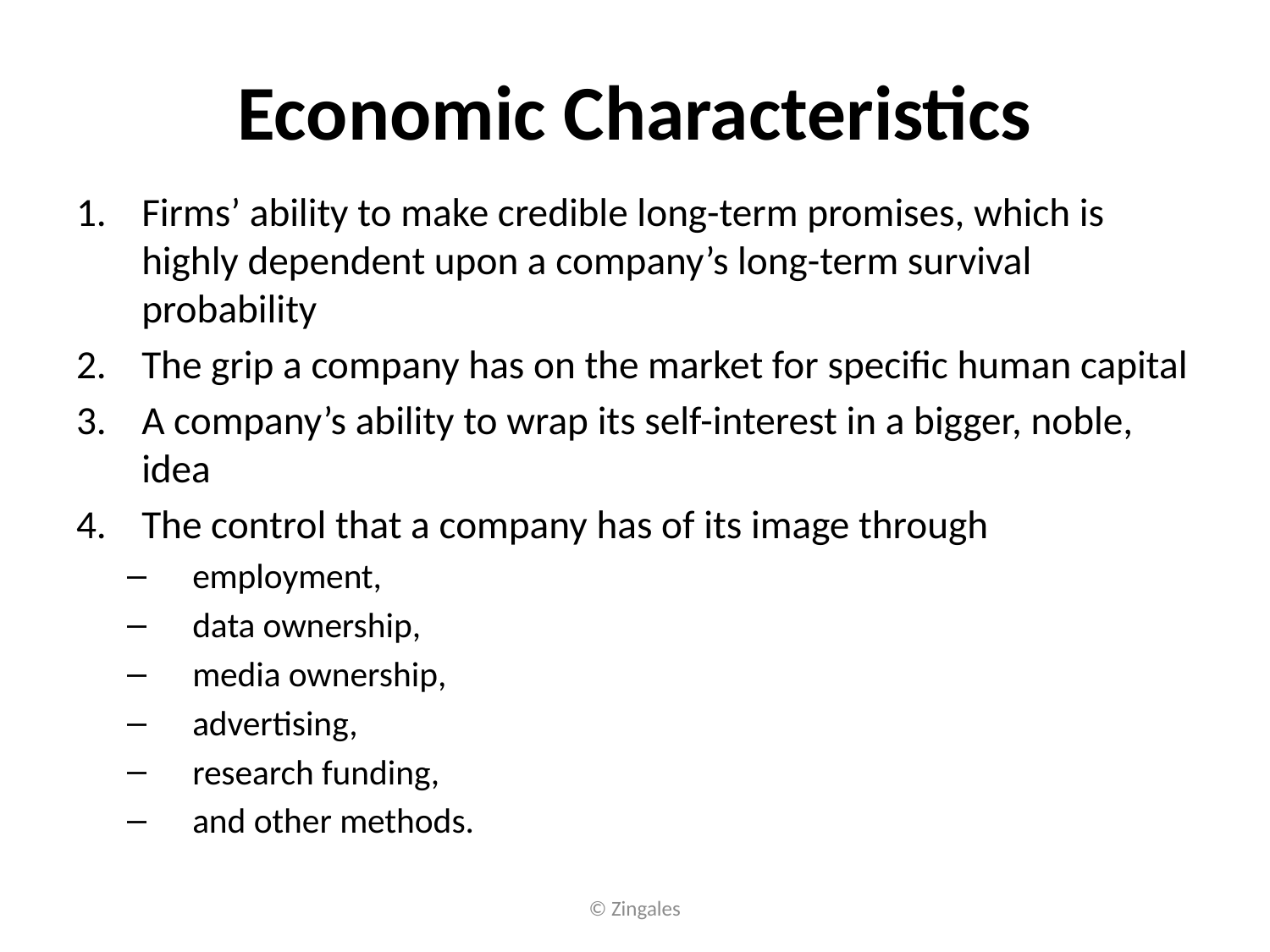

# Economic Characteristics
Firms’ ability to make credible long-term promises, which is highly dependent upon a company’s long-term survival probability
The grip a company has on the market for specific human capital
A company’s ability to wrap its self-interest in a bigger, noble, idea
The control that a company has of its image through
employment,
data ownership,
media ownership,
advertising,
research funding,
and other methods.

© Zingales